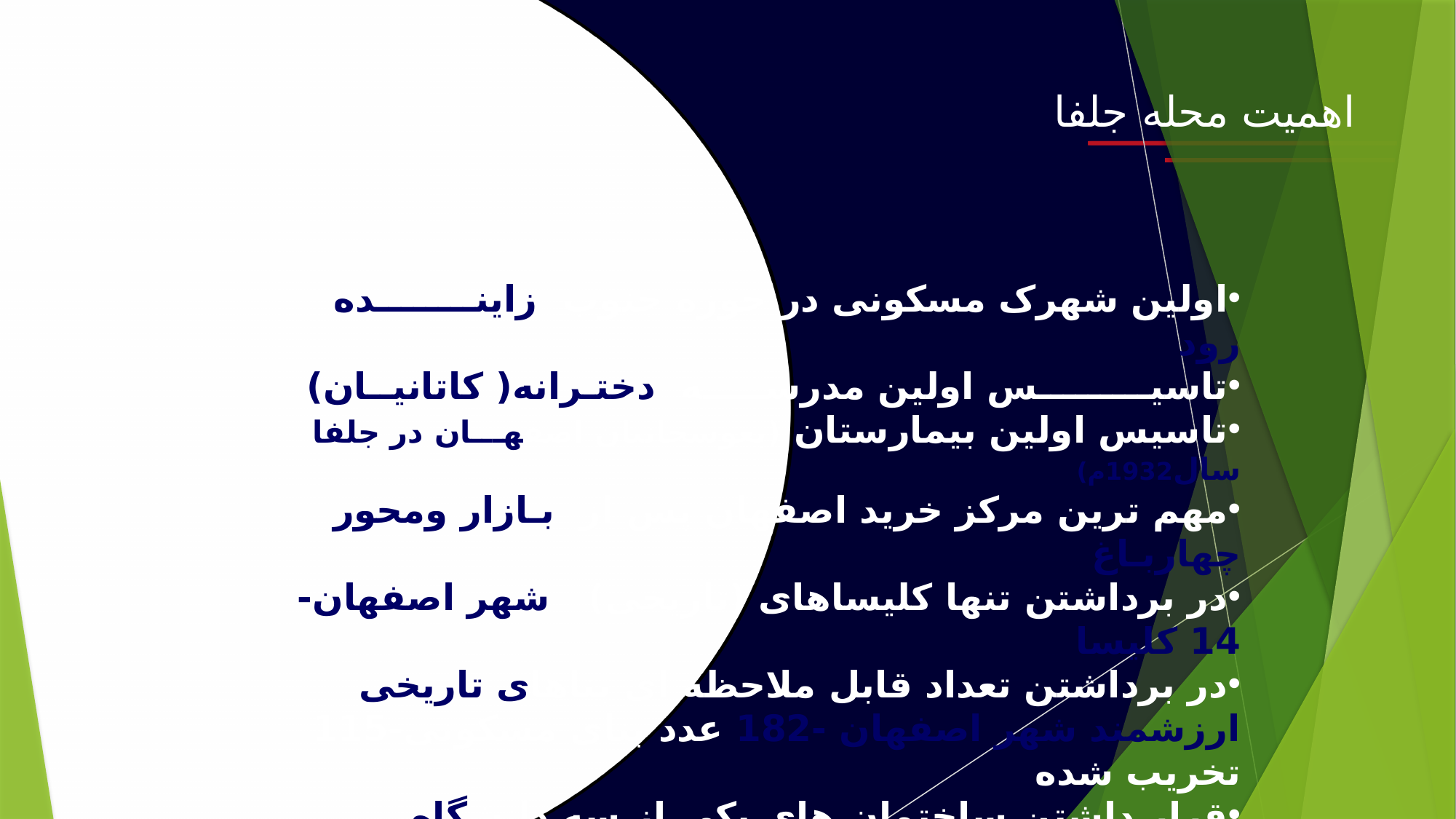

اهمیت محله جلفا
اولین شهرک مسکونی در حوزه جنوب  زاینــــــــده رود
تاسیـــــــــس اولین مدرســـــه  دختـرانه( کاتانیــان)
تاسیس اولین بیمارستان (بغوسخانیان اصفهـــان در جلفا سال1932م)
مهم ترین مرکز خرید اصفهان پس از  بـازار ومحور چهاربـاغ
در برداشتن تنها کلیساهای (تاریخی)   شهر اصفهان- 14 کلیسا
در برداشتن تعداد قابل ملاحظه ای بناهای تاریخی ارزشمند شهر اصفهان -182 عدد بنای مسکونی-115 تخریب شده
قرار داشتن ساختمان های یکی از سه دانشگاه سراسری در جلفا(دانشگاه هنر اصفهان)